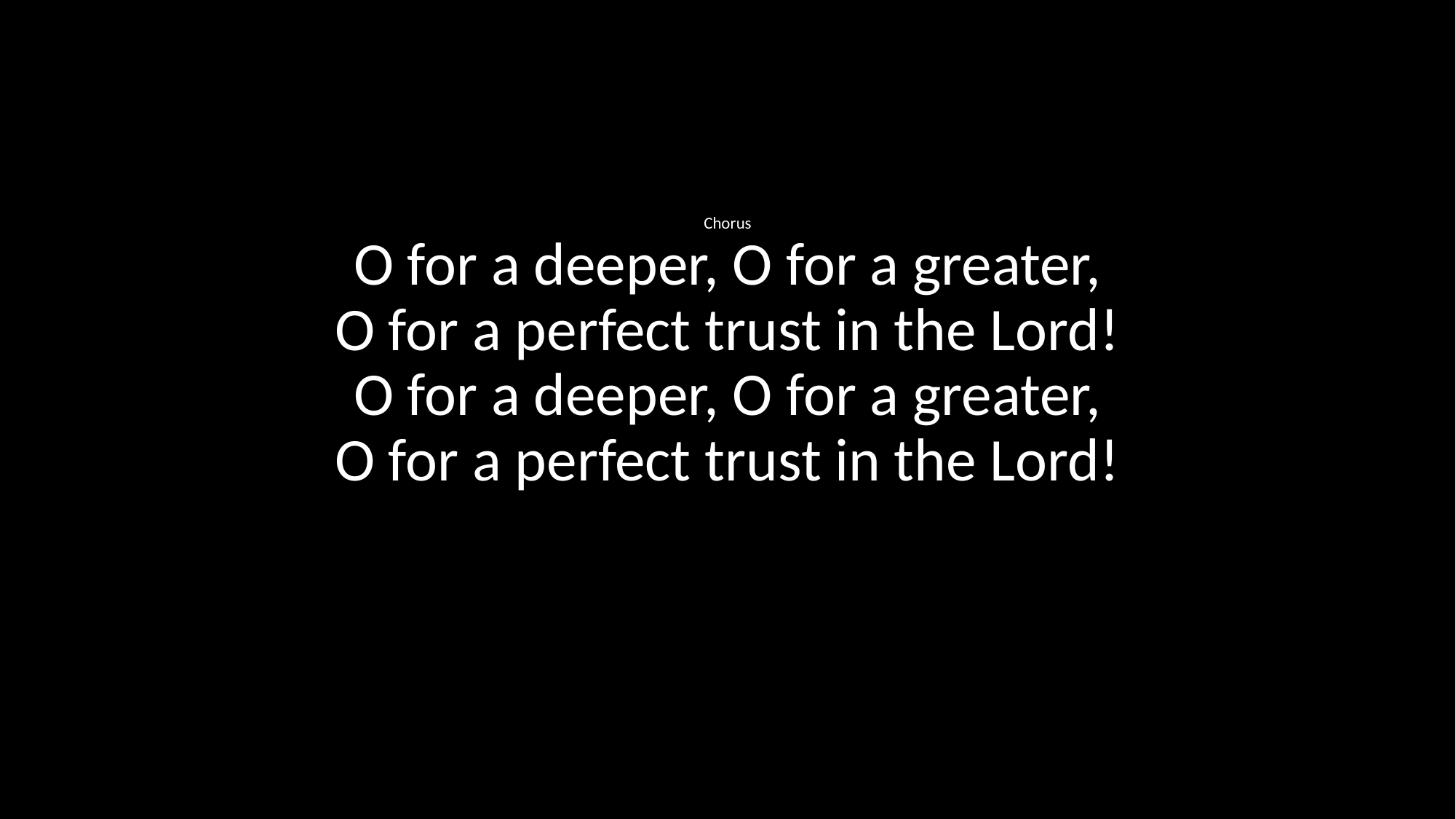

Chorus
O for a deeper, O for a greater,
O for a perfect trust in the Lord!
O for a deeper, O for a greater,
O for a perfect trust in the Lord!